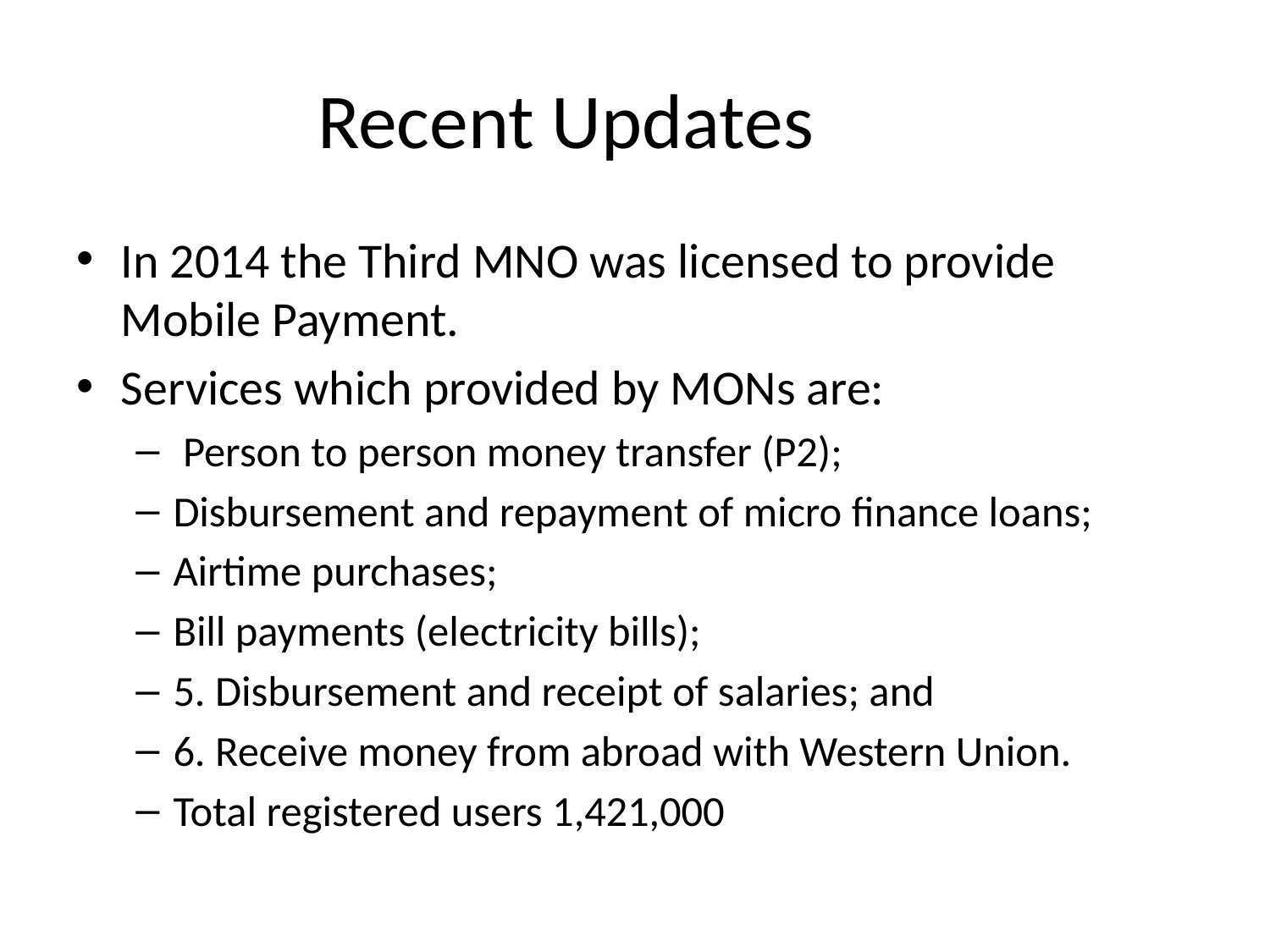

# Recent Updates
In 2014 the Third MNO was licensed to provide Mobile Payment.
Services which provided by MONs are:
 Person to person money transfer (P2);
Disbursement and repayment of micro finance loans;
Airtime purchases;
Bill payments (electricity bills);
5. Disbursement and receipt of salaries; and
6. Receive money from abroad with Western Union.
Total registered users 1,421,000